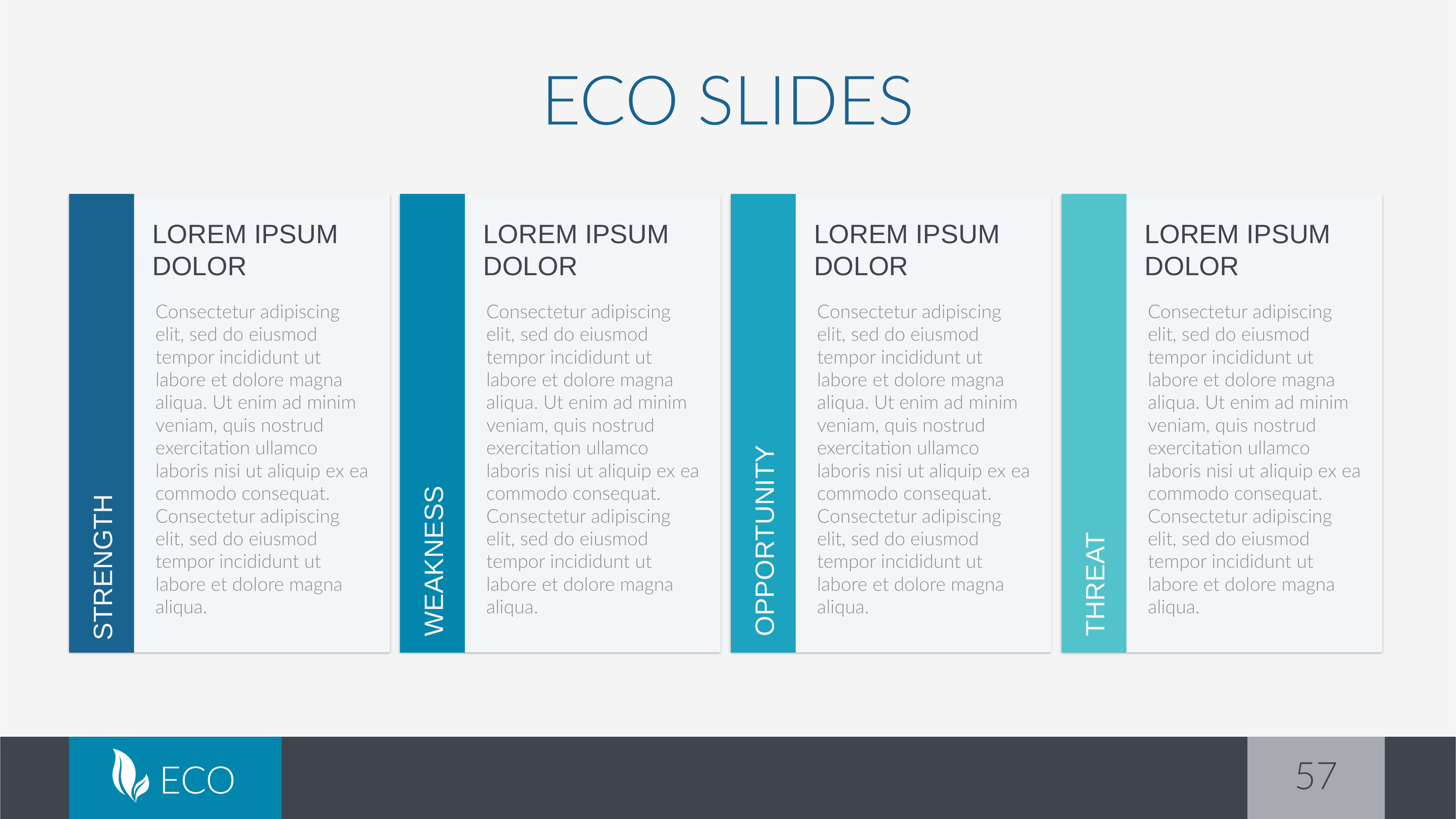

# ECO SLIDES

Lorem ipsum dolor
Lorem ipsum dolor
Lorem ipsum dolor
Lorem ipsum dolor
Consectetur adipiscing elit, sed do eiusmod tempor incididunt ut labore et dolore magna aliqua. Ut enim ad minim veniam, quis nostrud exercitation ullamco laboris nisi ut aliquip ex ea commodo consequat. Consectetur adipiscing elit, sed do eiusmod tempor incididunt ut labore et dolore magna aliqua.
Consectetur adipiscing elit, sed do eiusmod tempor incididunt ut labore et dolore magna aliqua. Ut enim ad minim veniam, quis nostrud exercitation ullamco laboris nisi ut aliquip ex ea commodo consequat. Consectetur adipiscing elit, sed do eiusmod tempor incididunt ut labore et dolore magna aliqua.
Consectetur adipiscing elit, sed do eiusmod tempor incididunt ut labore et dolore magna aliqua. Ut enim ad minim veniam, quis nostrud exercitation ullamco laboris nisi ut aliquip ex ea commodo consequat. Consectetur adipiscing elit, sed do eiusmod tempor incididunt ut labore et dolore magna aliqua.
Consectetur adipiscing elit, sed do eiusmod tempor incididunt ut labore et dolore magna aliqua. Ut enim ad minim veniam, quis nostrud exercitation ullamco laboris nisi ut aliquip ex ea commodo consequat. Consectetur adipiscing elit, sed do eiusmod tempor incididunt ut labore et dolore magna aliqua.
Weakness
opportunity
threat
Strength
57